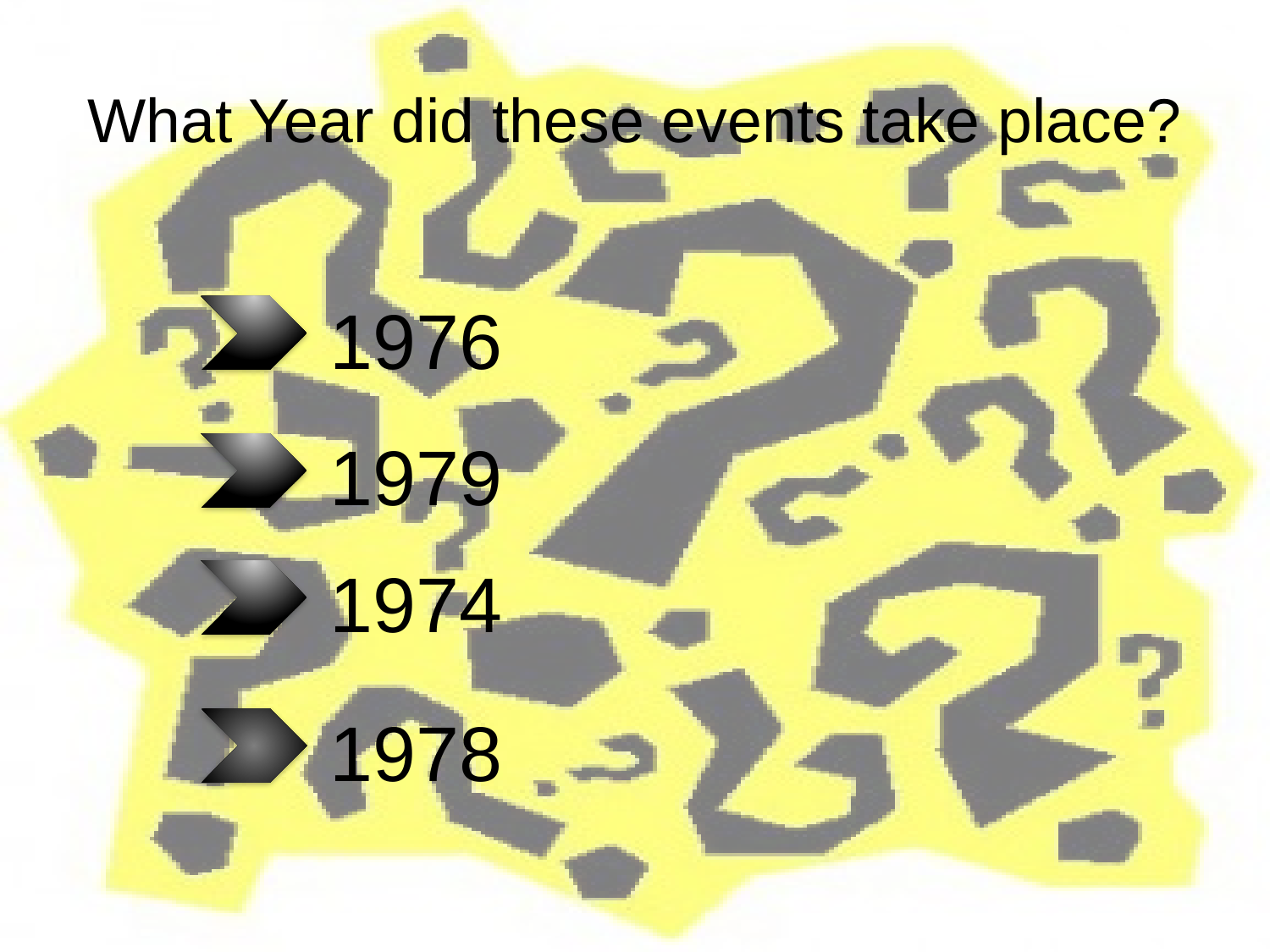

# What Year did these events take place?
1976

1979

1974

1978